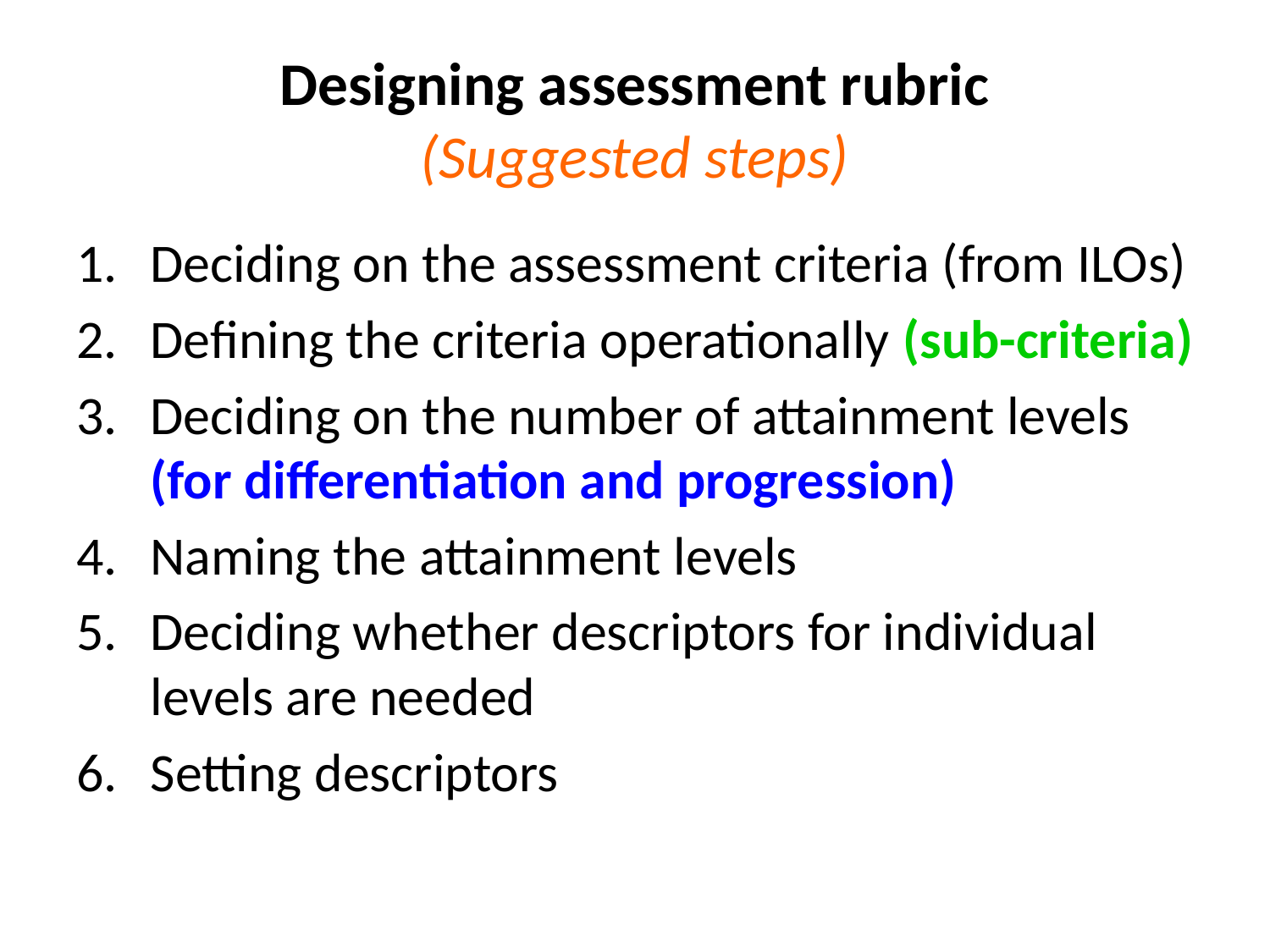

# Designing assessment rubric (Suggested steps)
Deciding on the assessment criteria (from ILOs)
Defining the criteria operationally (sub-criteria)
Deciding on the number of attainment levels (for differentiation and progression)
Naming the attainment levels
Deciding whether descriptors for individual levels are needed
Setting descriptors